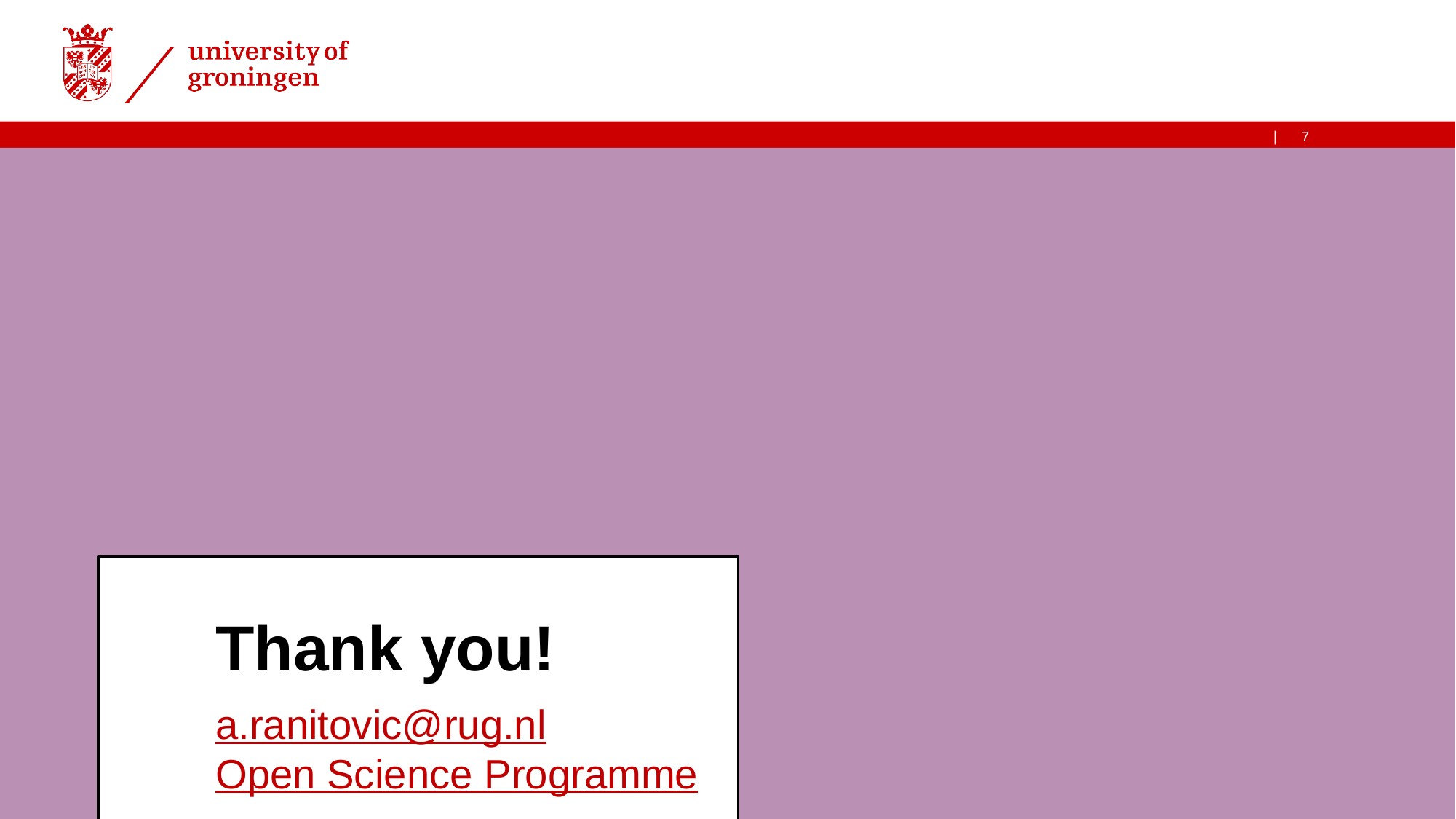

# Thank you!
a.ranitovic@rug.nl
Open Science Programme